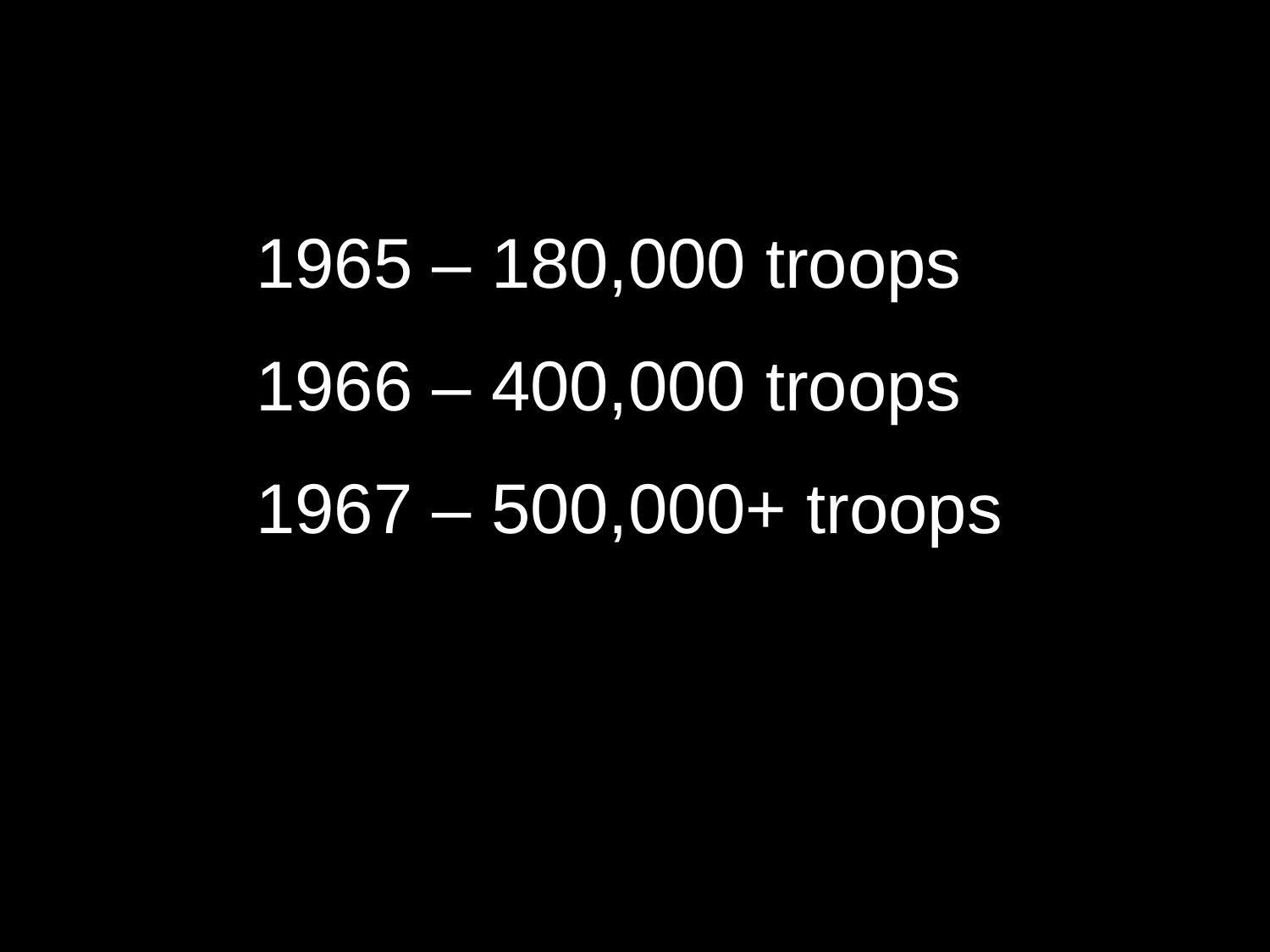

1965 – 180,000 troops

1966 – 400,000 troops

1967 – 500,000+ troops